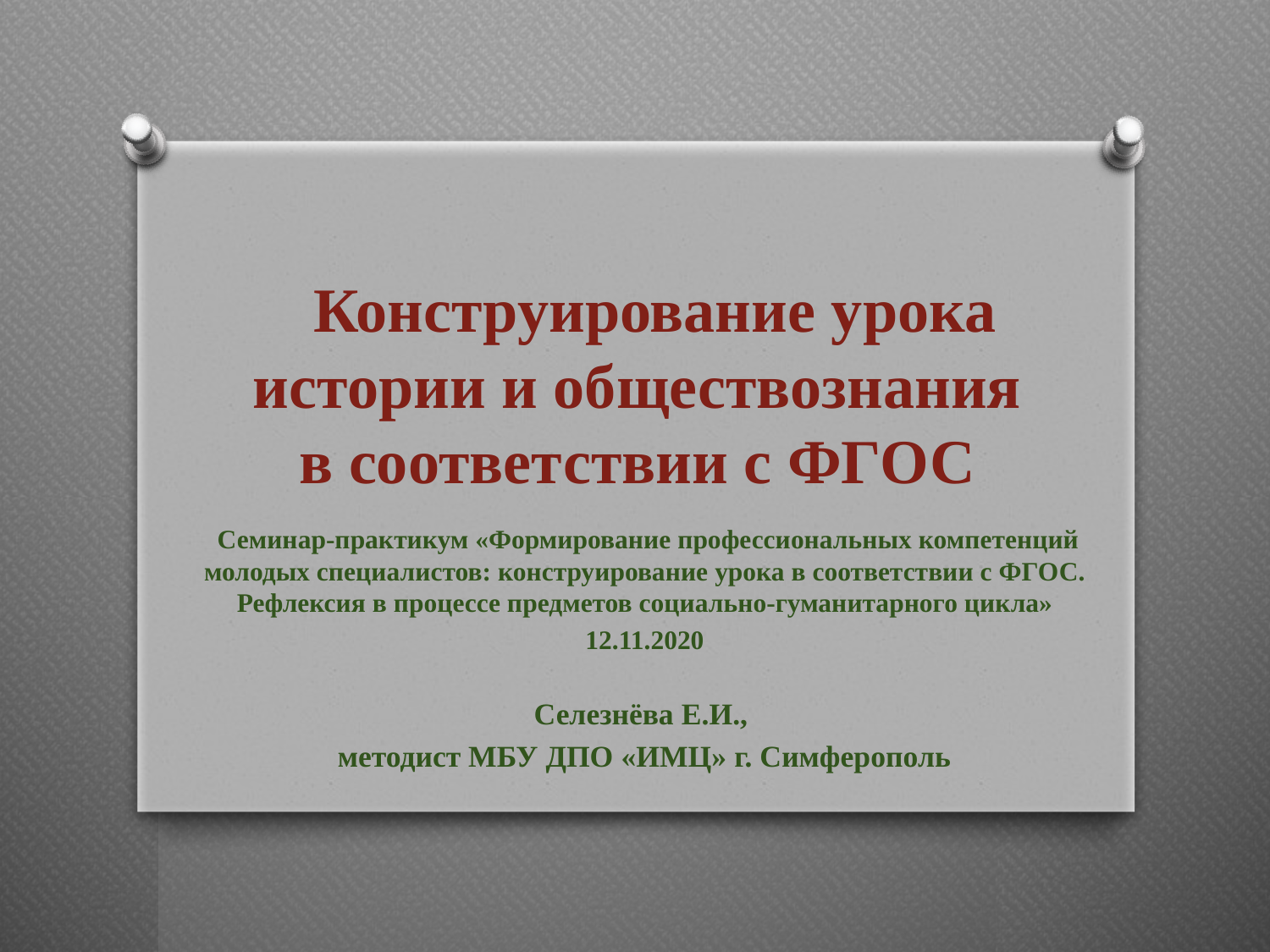

# Конструирование урока истории и обществознания в соответствии с ФГОС
 Семинар-практикум «Формирование профессиональных компетенций молодых специалистов: конструирование урока в соответствии с ФГОС. Рефлексия в процессе предметов социально-гуманитарного цикла»
12.11.2020

Селезнёва Е.И.,
методист МБУ ДПО «ИМЦ» г. Симферополь